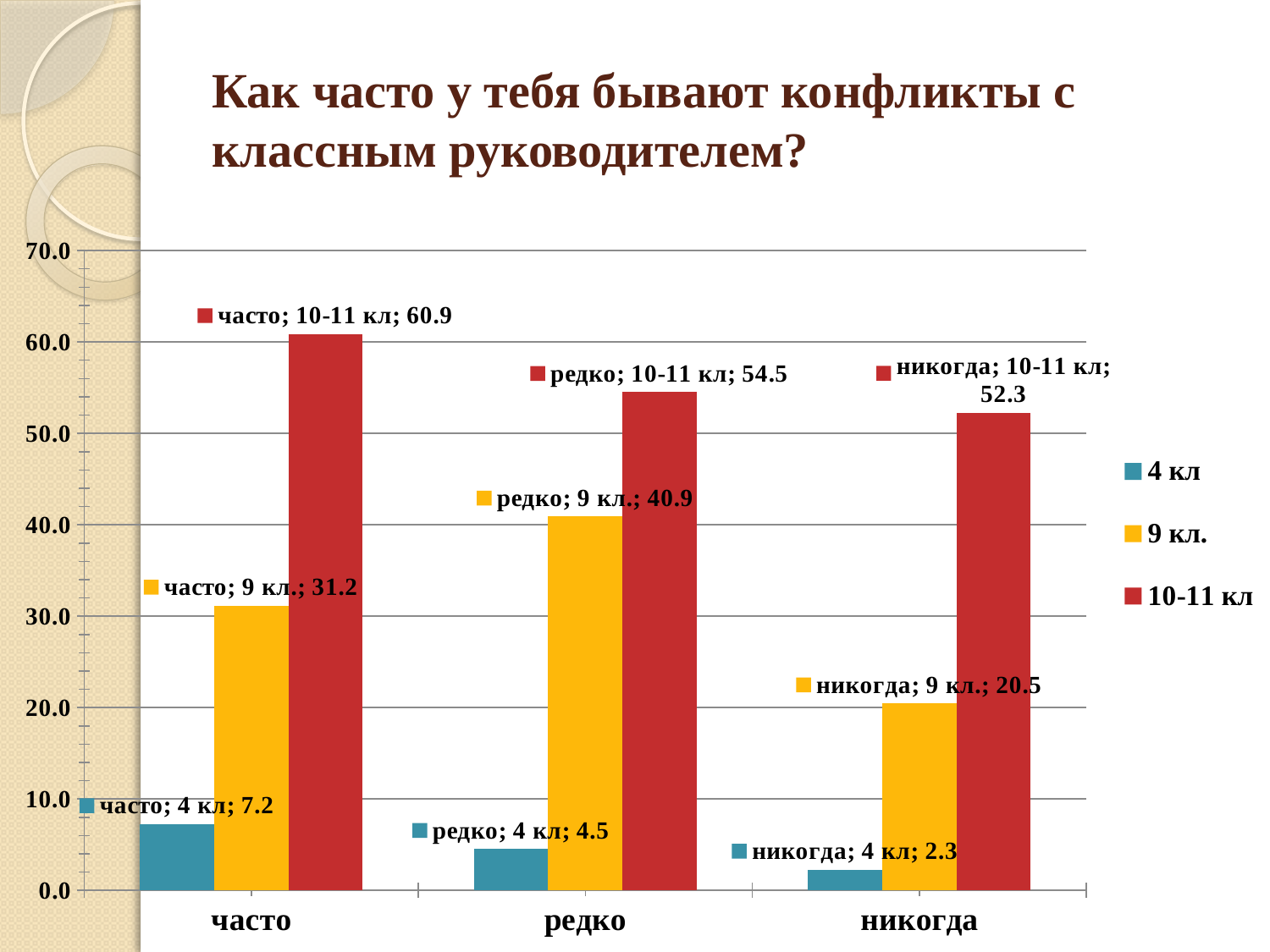

# Как часто у тебя бывают конфликты с классным руководителем?

### Chart

| Category | 4 кл | 9 кл. | 10-11 кл |
|---|---|---|---|
| часто | 7.246376811594203 | 31.159420289855074 | 60.869565217391305 |
| редко | 4.545454545454546 | 40.90909090909091 | 54.54545454545455 |
| никогда | 2.2727272727272756 | 20.454545454545453 | 52.27272727272727 |